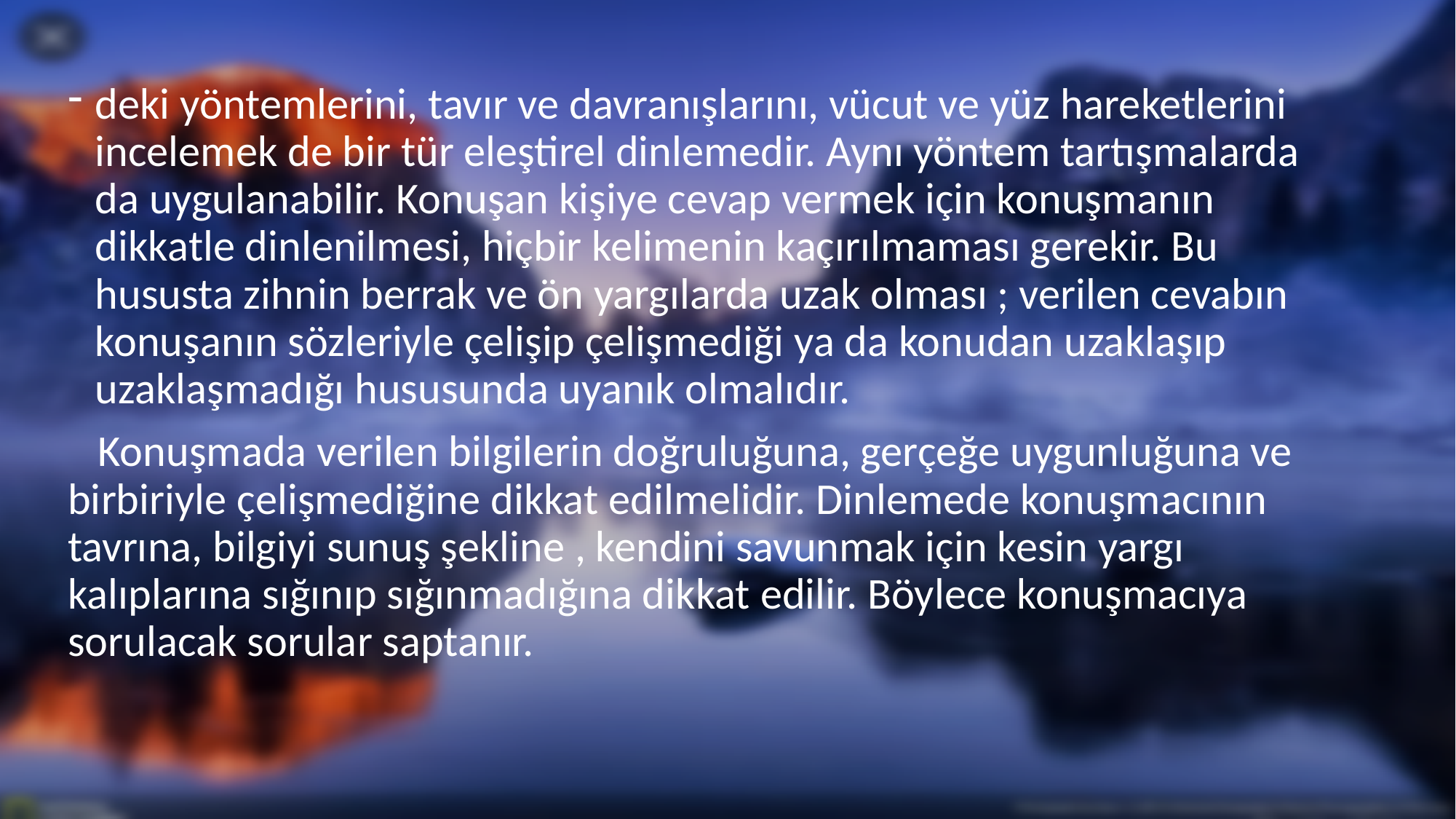

#
deki yöntemlerini, tavır ve davranışlarını, vücut ve yüz hareketlerini incelemek de bir tür eleştirel dinlemedir. Aynı yöntem tartışmalarda da uygulanabilir. Konuşan kişiye cevap vermek için konuşmanın dikkatle dinlenilmesi, hiçbir kelimenin kaçırılmaması gerekir. Bu hususta zihnin berrak ve ön yargılarda uzak olması ; verilen cevabın konuşanın sözleriyle çelişip çelişmediği ya da konudan uzaklaşıp uzaklaşmadığı hususunda uyanık olmalıdır.
   Konuşmada verilen bilgilerin doğruluğuna, gerçeğe uygunluğuna ve birbiriyle çelişmediğine dikkat edilmelidir. Dinlemede konuşmacının tavrına, bilgiyi sunuş şekline , kendini savunmak için kesin yargı kalıplarına sığınıp sığınmadığına dikkat edilir. Böylece konuşmacıya sorulacak sorular saptanır.